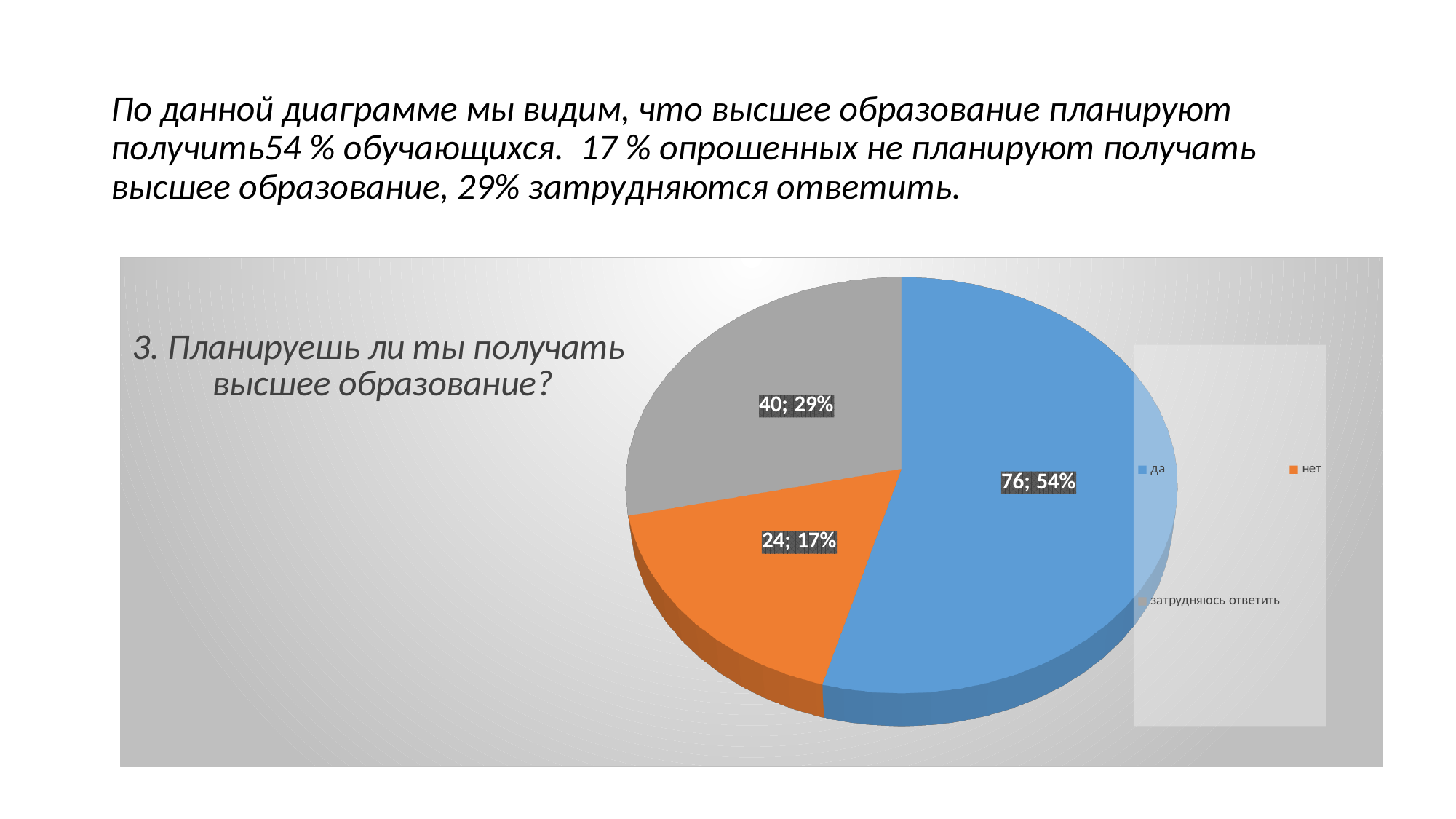

# По данной диаграмме мы видим, что высшее образование планируют получить54 % обучающихся.  17 % опрошенных не планируют получать высшее образование, 29% затрудняются ответить.

[unsupported chart]